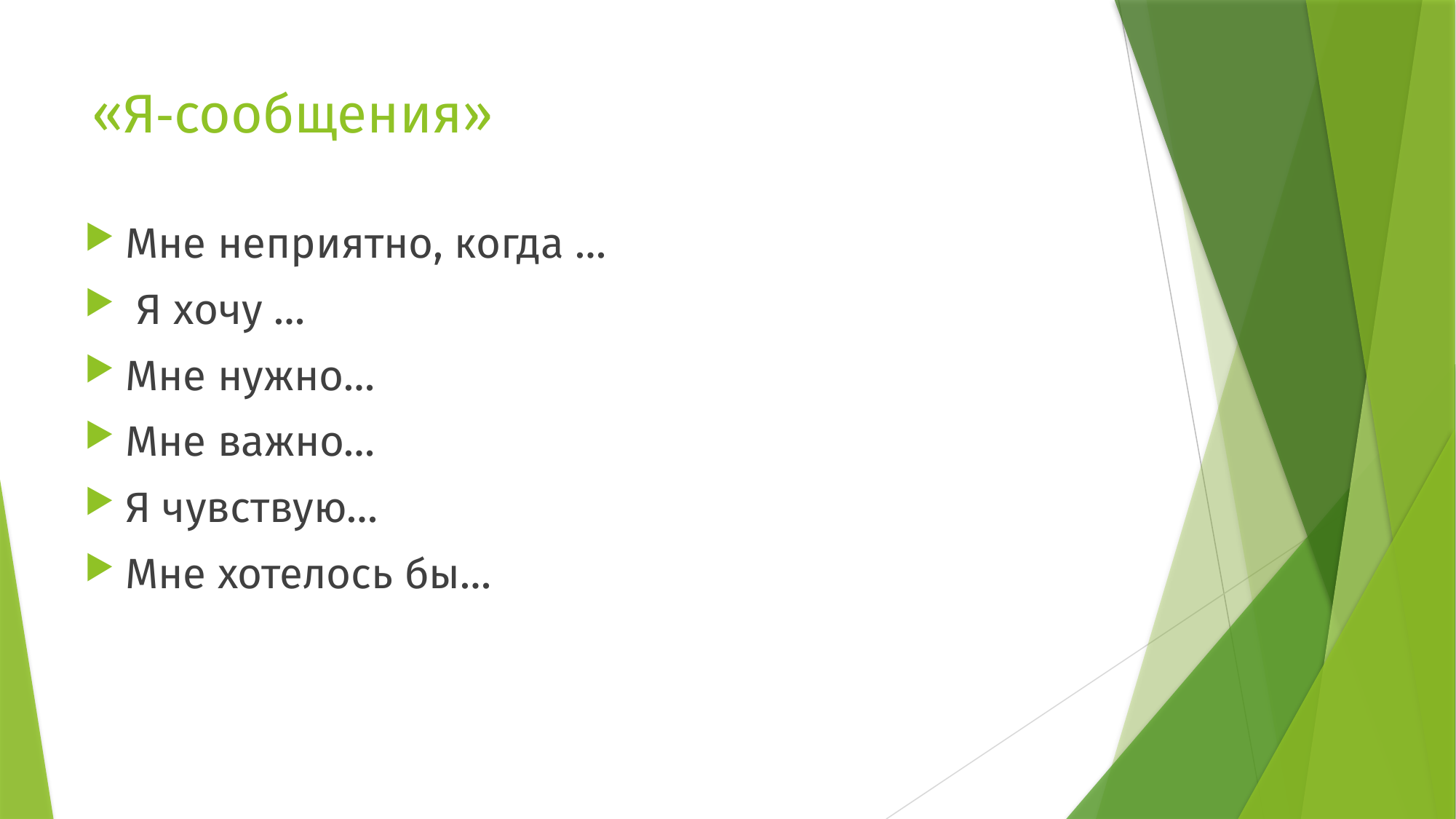

# «Я‑сообщения»
Мне неприятно, когда …
 Я хочу …
Мне нужно…
Мне важно…
Я чувствую…
Мне хотелось бы…